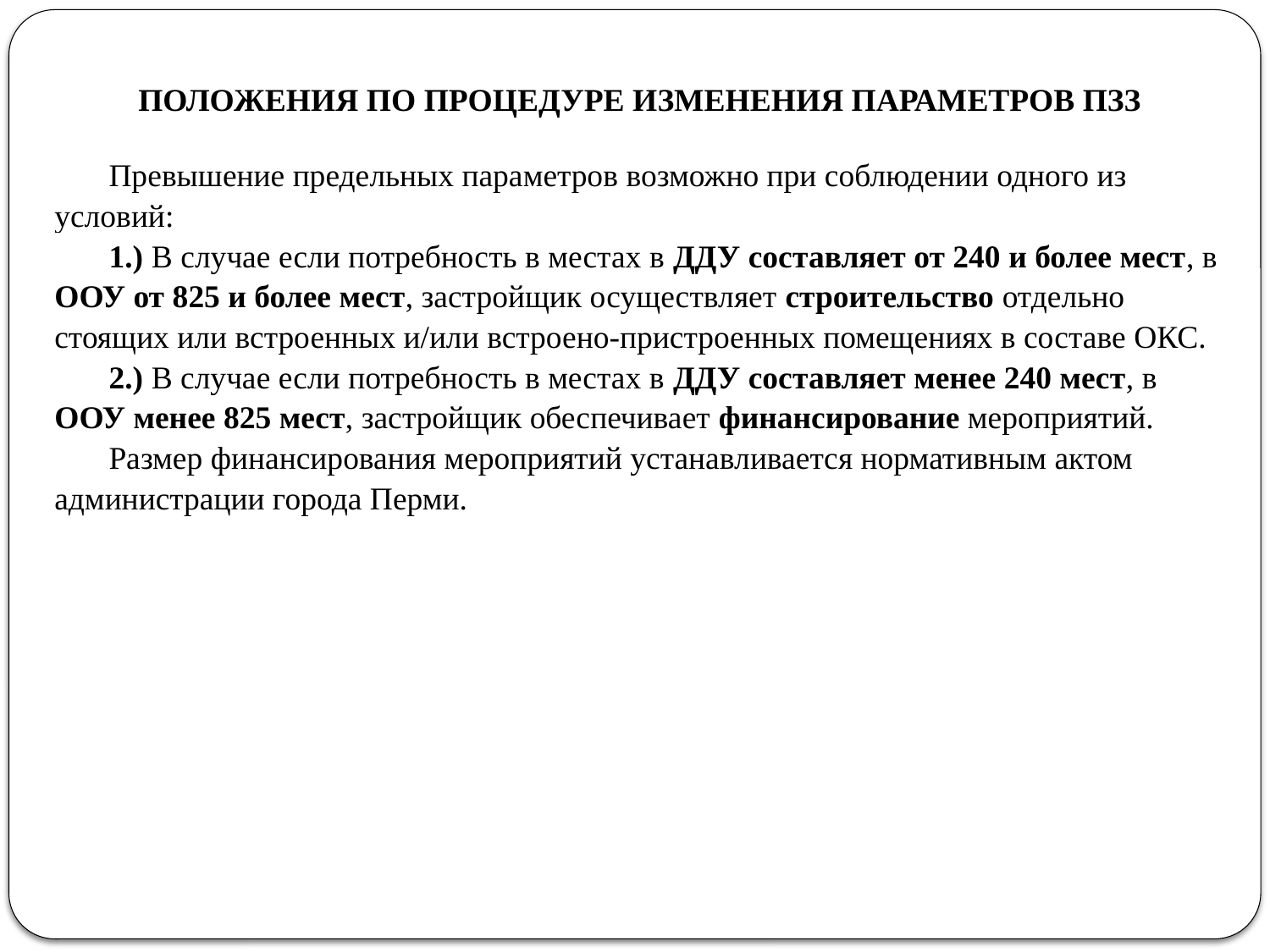

| ПОЛОЖЕНИЯ ПО ПРОЦЕДУРЕ ИЗМЕНЕНИЯ ПАРАМЕТРОВ ПЗЗ |
| --- |
| Превышение предельных параметров возможно при соблюдении одного из условий: |
| 1.) В случае если потребность в местах в ДДУ составляет от 240 и более мест, в ООУ от 825 и более мест, застройщик осуществляет строительство отдельно стоящих или встроенных и/или встроено-пристроенных помещениях в составе ОКС. |
| 2.) В случае если потребность в местах в ДДУ составляет менее 240 мест, в ООУ менее 825 мест, застройщик обеспечивает финансирование мероприятий. |
| Размер финансирования мероприятий устанавливается нормативным актом администрации города Перми. |